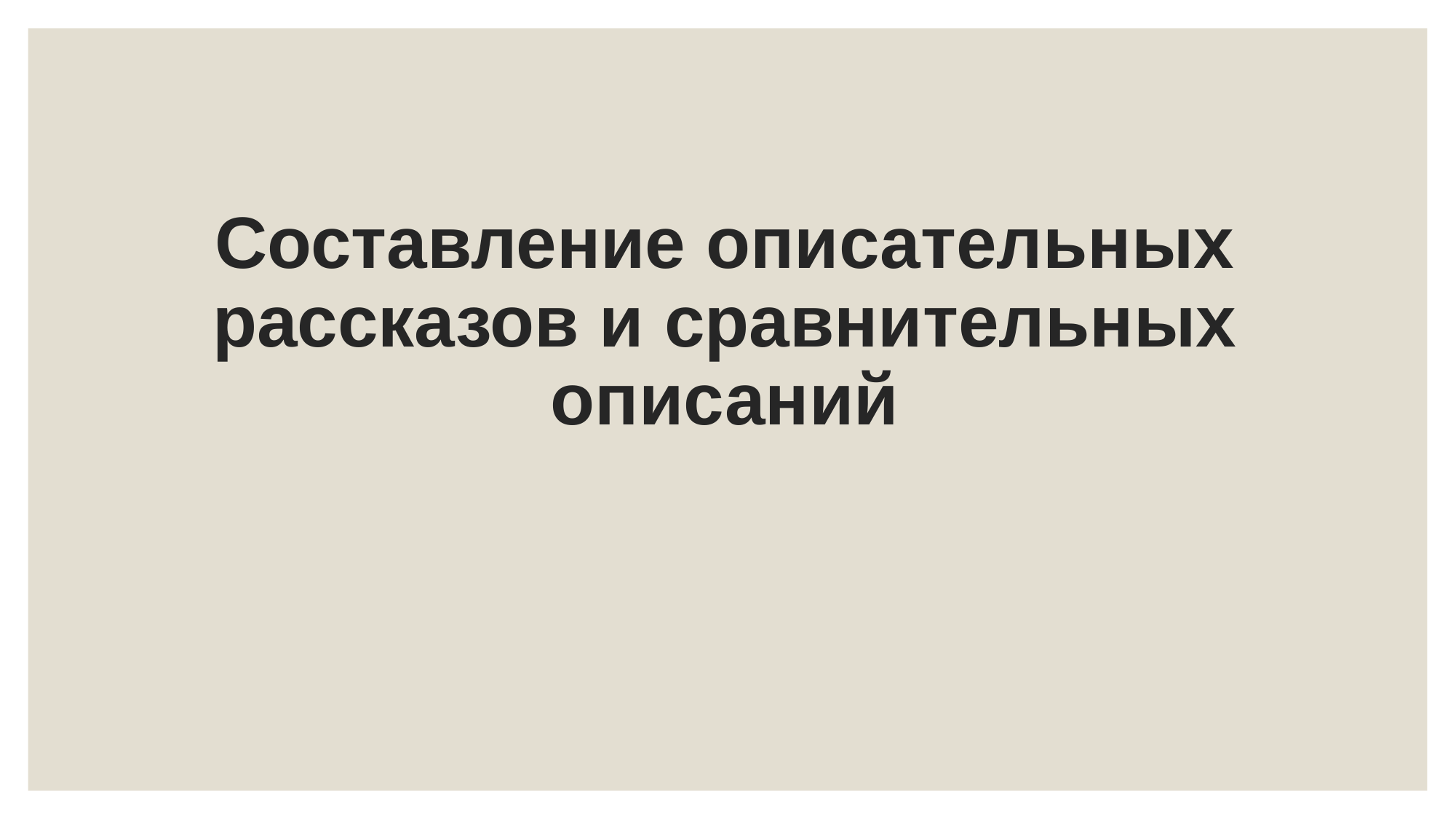

# Составление описательных рассказов и сравнительных описаний